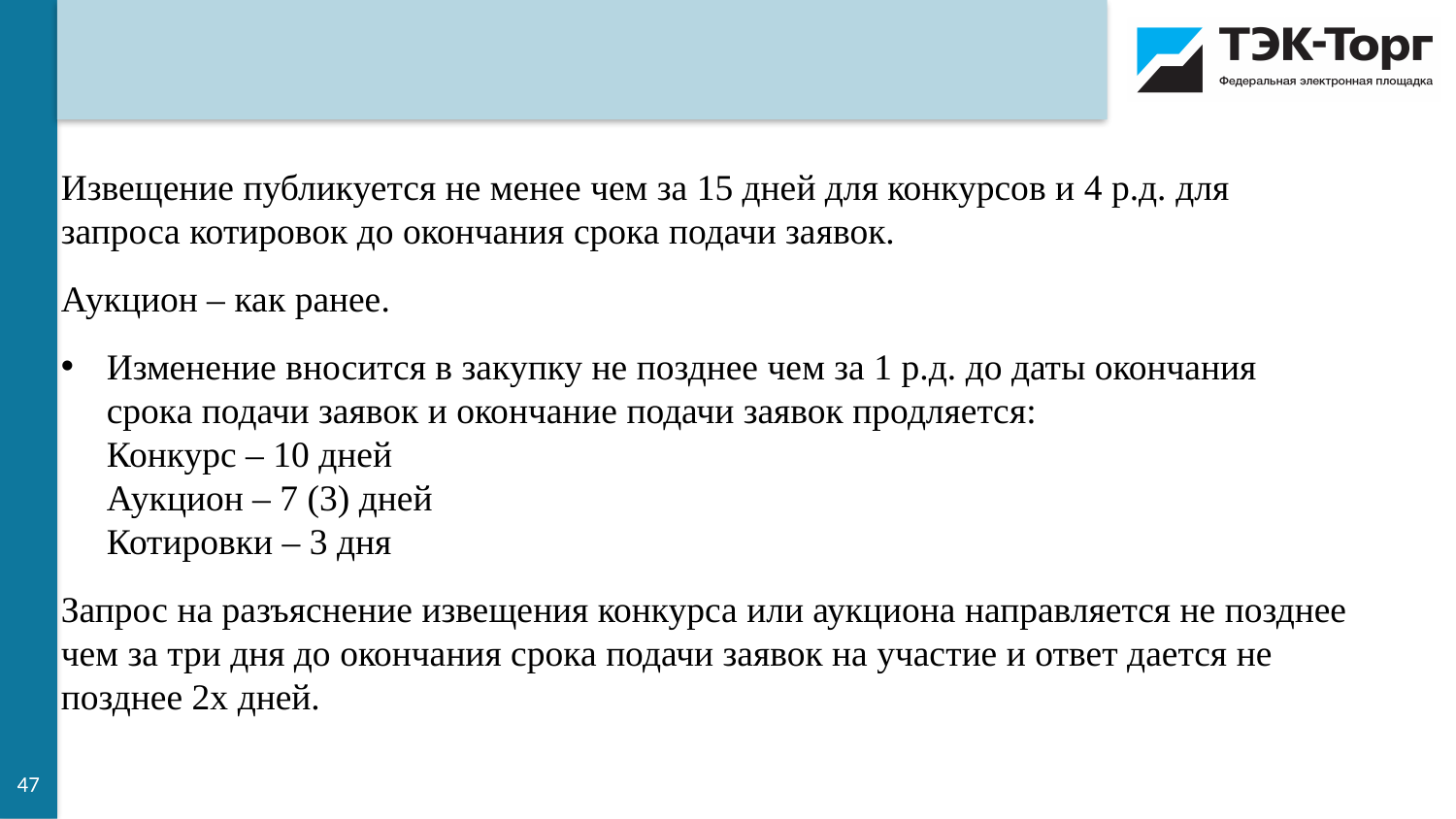

Извещение публикуется не менее чем за 15 дней для конкурсов и 4 р.д. для запроса котировок до окончания срока подачи заявок.
Аукцион – как ранее.
Изменение вносится в закупку не позднее чем за 1 р.д. до даты окончания срока подачи заявок и окончание подачи заявок продляется:
Конкурс – 10 дней
Аукцион – 7 (3) дней
Котировки – 3 дня
Запрос на разъяснение извещения конкурса или аукциона направляется не позднее чем за три дня до окончания срока подачи заявок на участие и ответ дается не позднее 2х дней.
47